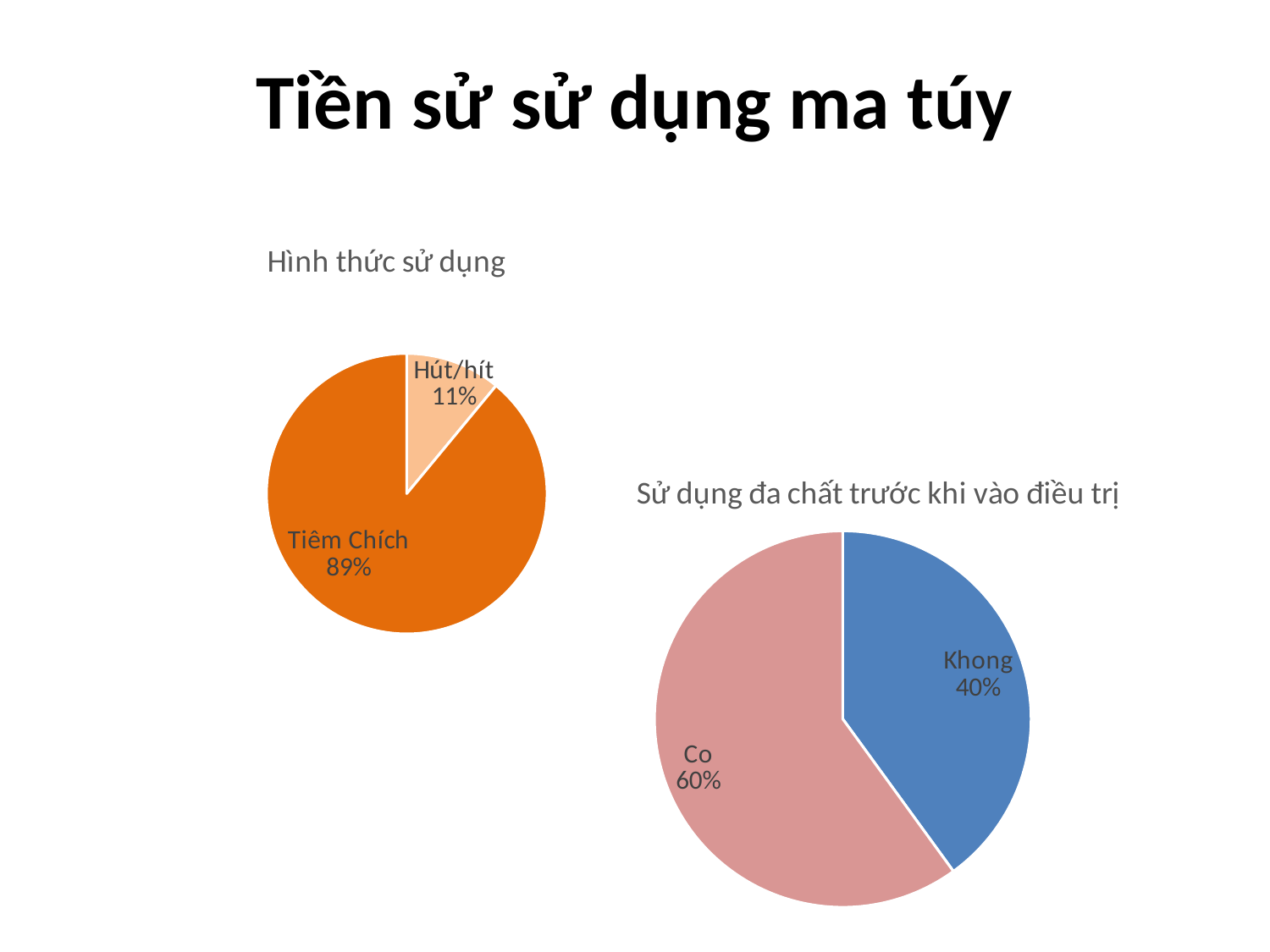

# Tiền sử sử dụng ma túy

### Chart: Hình thức sử dụng

| Category |  |
|---|---|
| Hút/hít | 0.11 |
| Tiêm Chích | 0.89 |

### Chart: Sử dụng đa chất trước khi vào điều trị

| Category |  |
|---|---|
| Khong | 0.4 |
| Co | 0.6 |